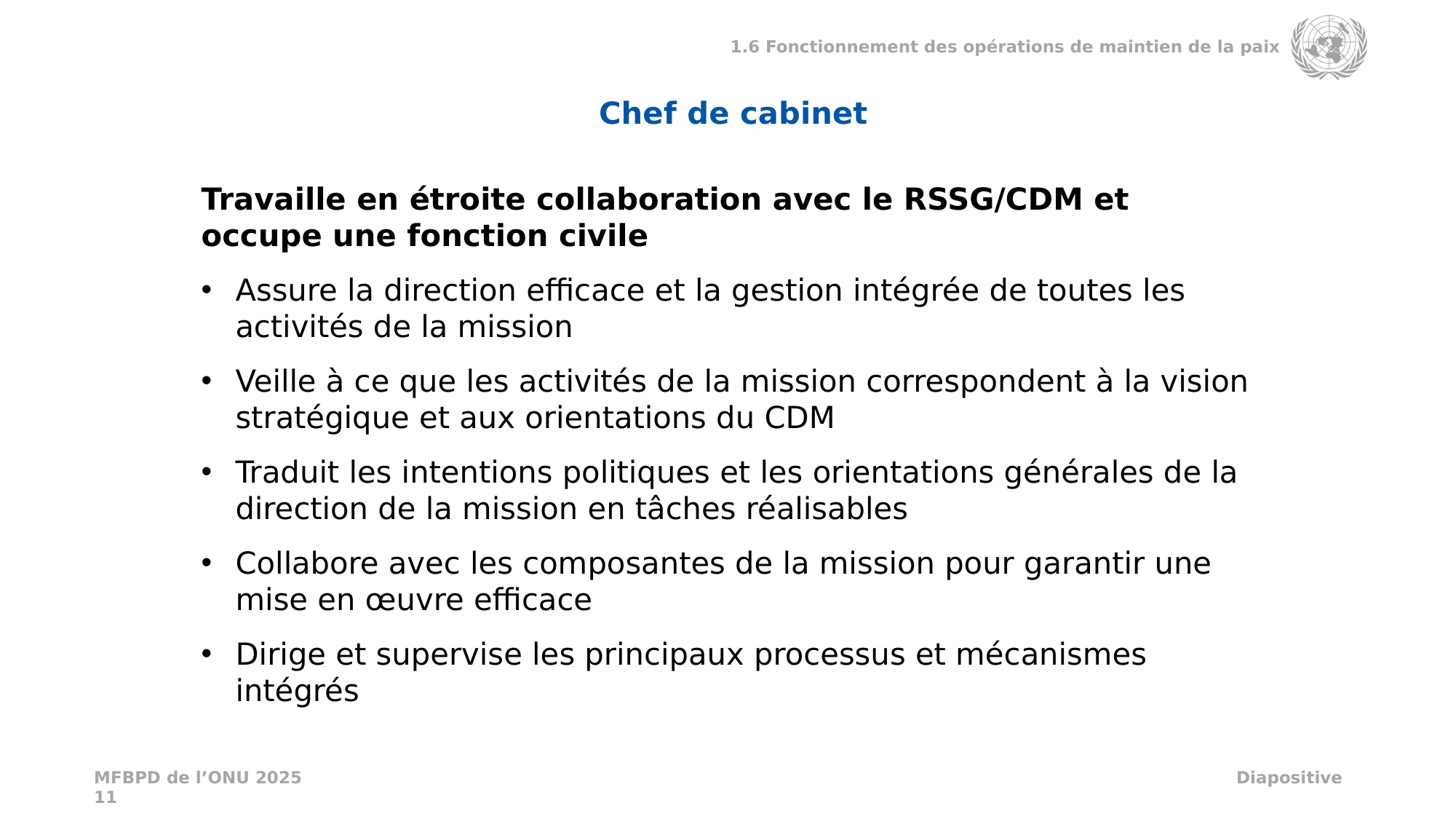

Chef de cabinet
Travaille en étroite collaboration avec le RSSG/CDM et occupe une fonction civile
Assure la direction efficace et la gestion intégrée de toutes les activités de la mission
Veille à ce que les activités de la mission correspondent à la vision stratégique et aux orientations du CDM
Traduit les intentions politiques et les orientations générales de la direction de la mission en tâches réalisables
Collabore avec les composantes de la mission pour garantir une mise en œuvre efficace
Dirige et supervise les principaux processus et mécanismes intégrés